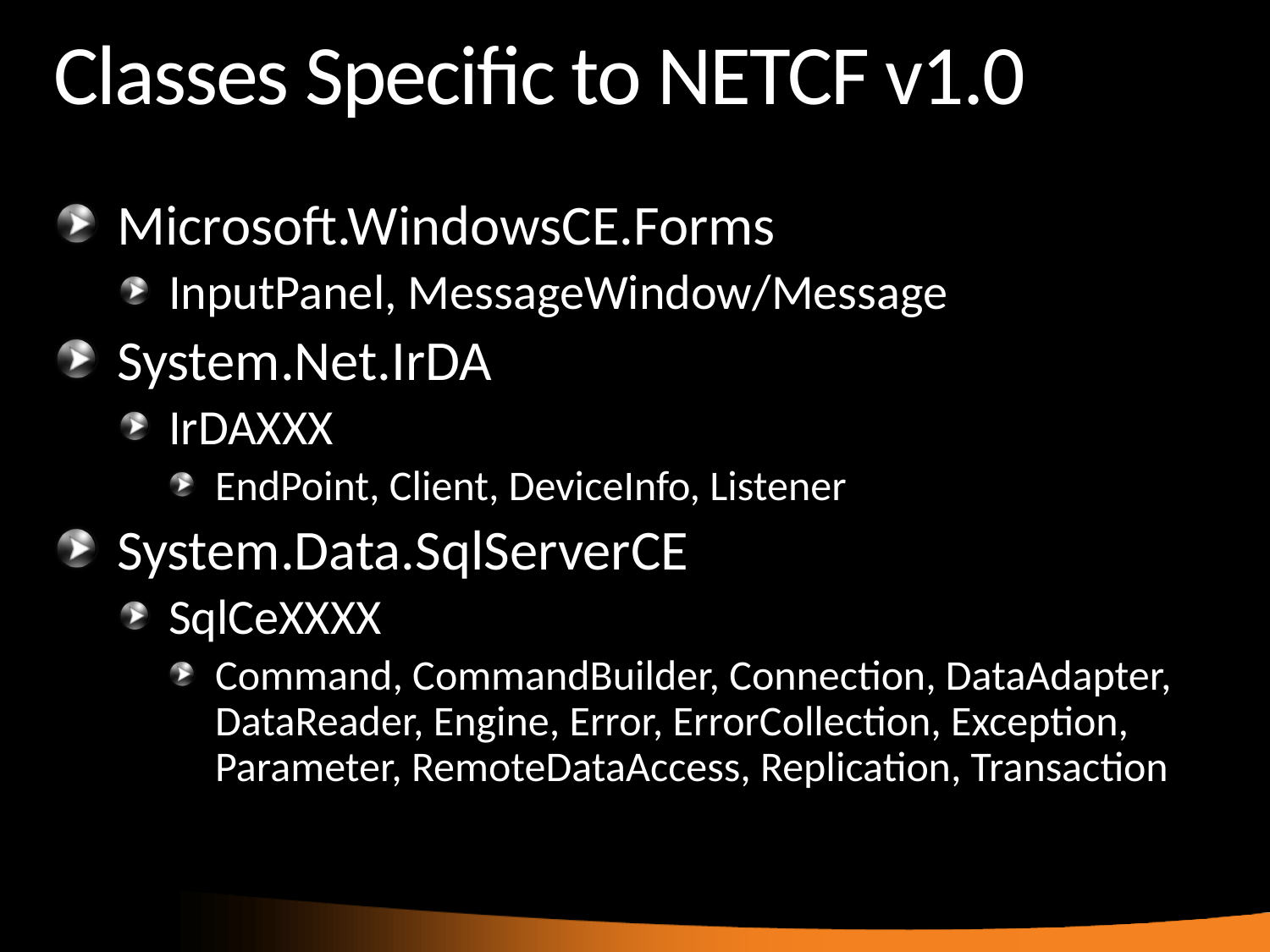

# Classes Specific to NETCF v1.0
Microsoft.WindowsCE.Forms
InputPanel, MessageWindow/Message
System.Net.IrDA
IrDAXXX
EndPoint, Client, DeviceInfo, Listener
System.Data.SqlServerCE
SqlCeXXXX
Command, CommandBuilder, Connection, DataAdapter,
DataReader, Engine, Error, ErrorCollection, Exception,
Parameter, RemoteDataAccess, Replication, Transaction